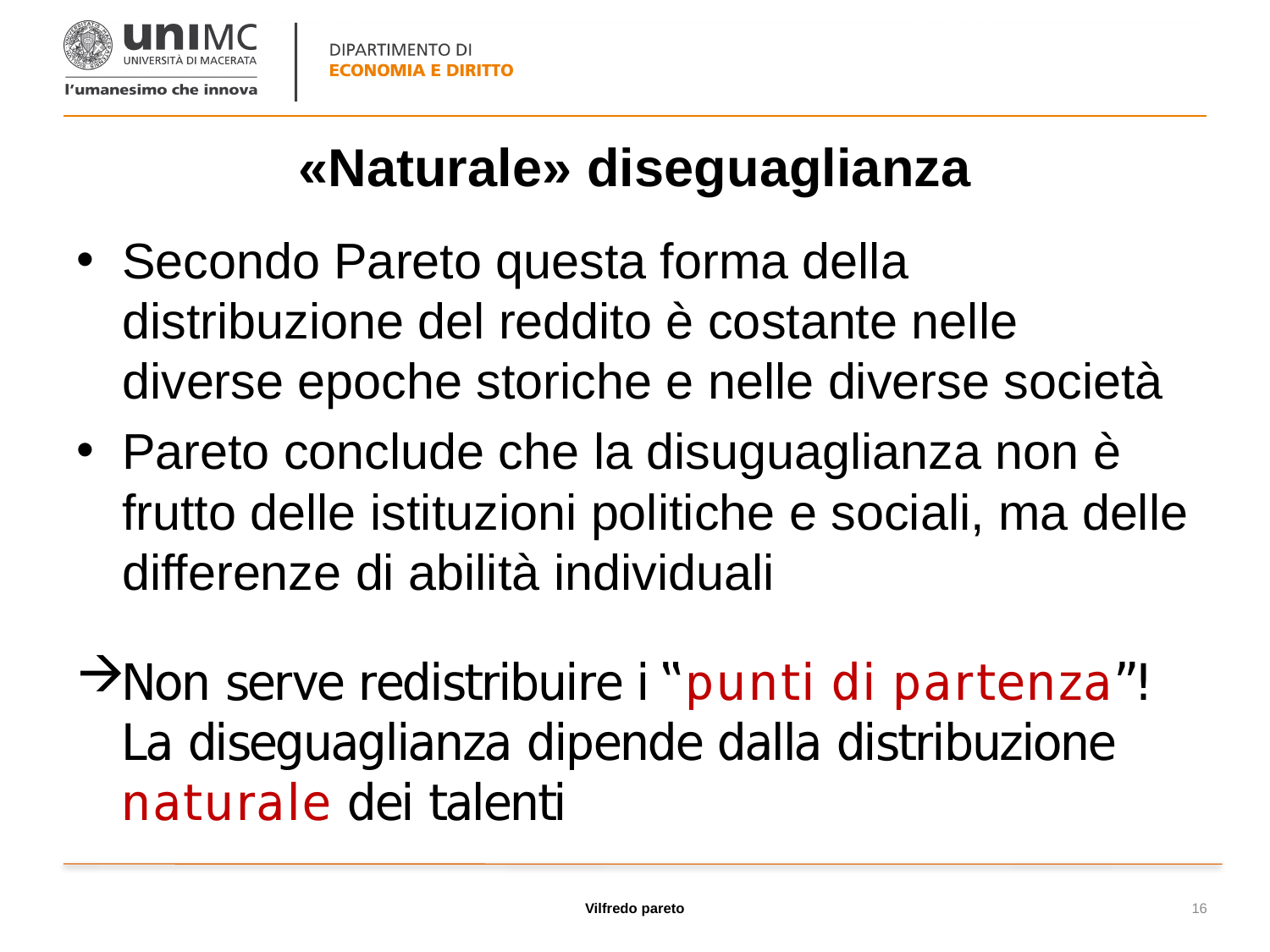

# «Naturale» diseguaglianza
Secondo Pareto questa forma della distribuzione del reddito è costante nelle diverse epoche storiche e nelle diverse società
Pareto conclude che la disuguaglianza non è frutto delle istituzioni politiche e sociali, ma delle differenze di abilità individuali

Non serve redistribuire i “punti di partenza”! La diseguaglianza dipende dalla distribuzione naturale dei talenti

Vilfredo pareto
16